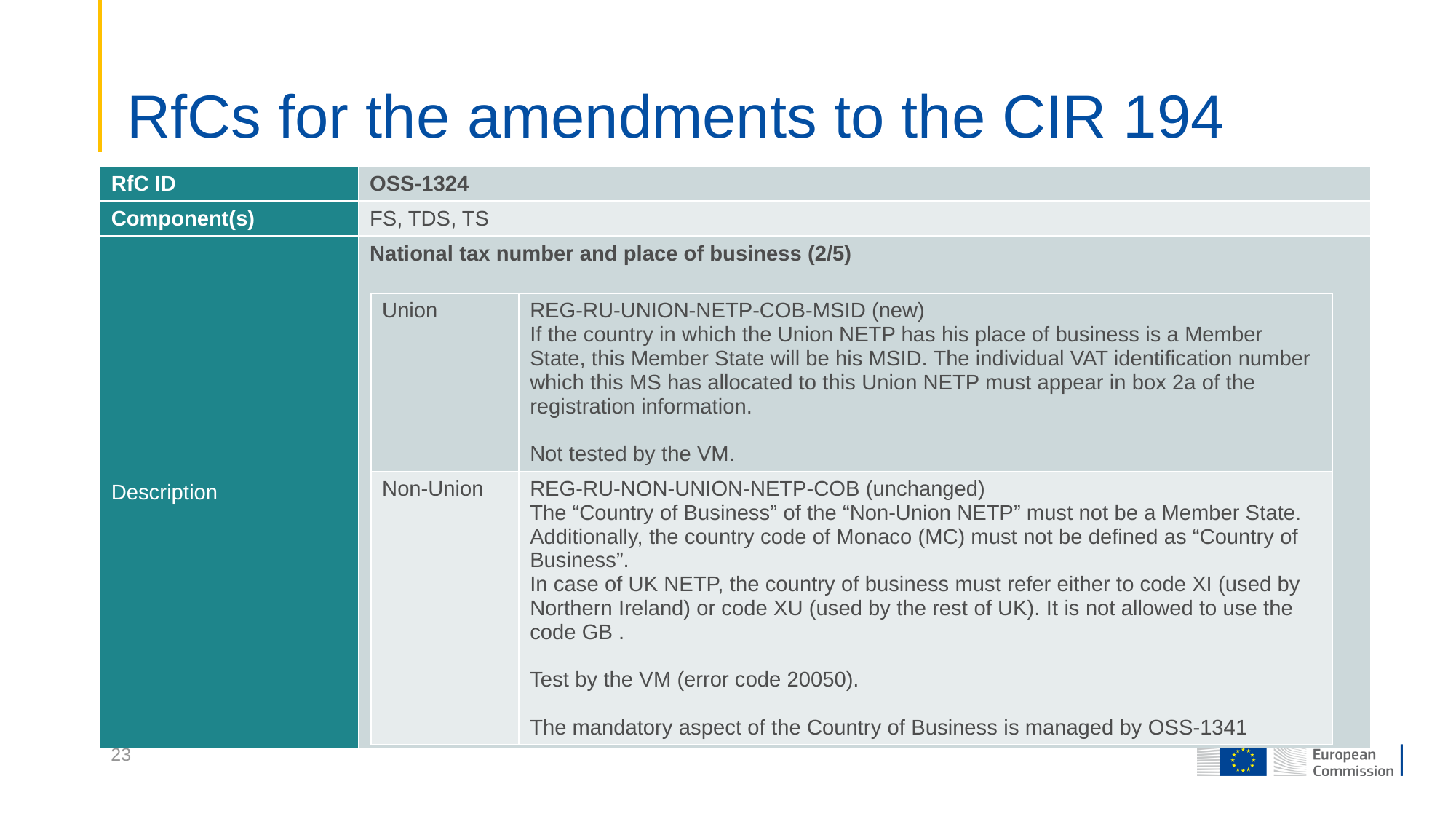

# RfCs for the amendments to the CIR 194
| RfC ID | OSS-1324 |
| --- | --- |
| Component(s) | FS, TDS, TS |
| Description | National tax number and place of business (2/5) |
| Union | REG-RU-UNION-NETP-COB-MSID (new) If the country in which the Union NETP has his place of business is a Member State, this Member State will be his MSID. The individual VAT identification number which this MS has allocated to this Union NETP must appear in box 2a of the registration information. Not tested by the VM. |
| --- | --- |
| Non-Union | REG-RU-NON-UNION-NETP-COB (unchanged) The “Country of Business” of the “Non-Union NETP” must not be a Member State. Additionally, the country code of Monaco (MC) must not be defined as “Country of Business”. In case of UK NETP, the country of business must refer either to code XI (used by Northern Ireland) or code XU (used by the rest of UK). It is not allowed to use the code GB . Test by the VM (error code 20050). The mandatory aspect of the Country of Business is managed by OSS-1341 |
23